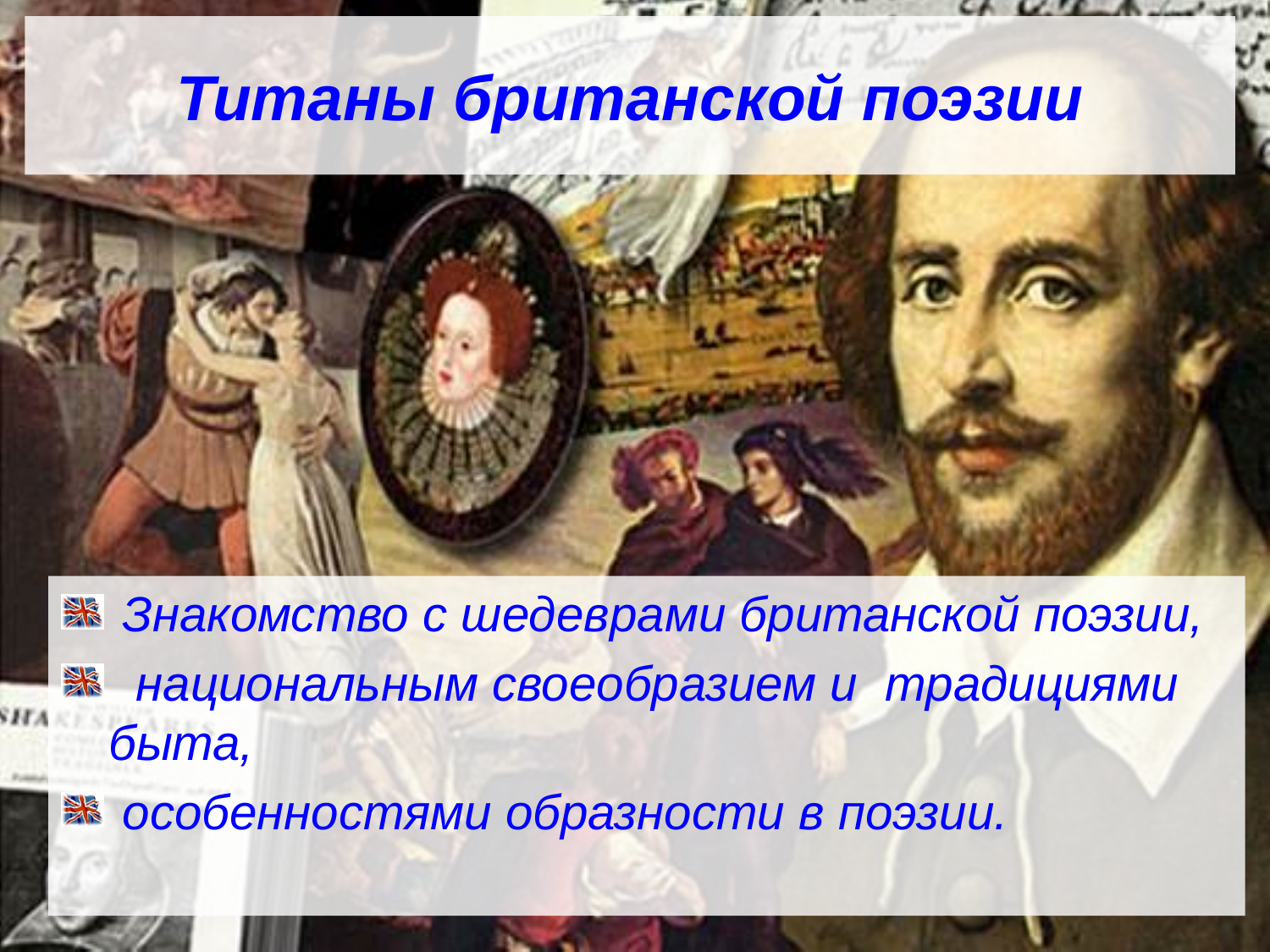

# Титаны британской поэзии
 Знакомство с шедеврами британской поэзии,
  национальным своеобразием и  традициями быта,
 особенностями образности в поэзии.